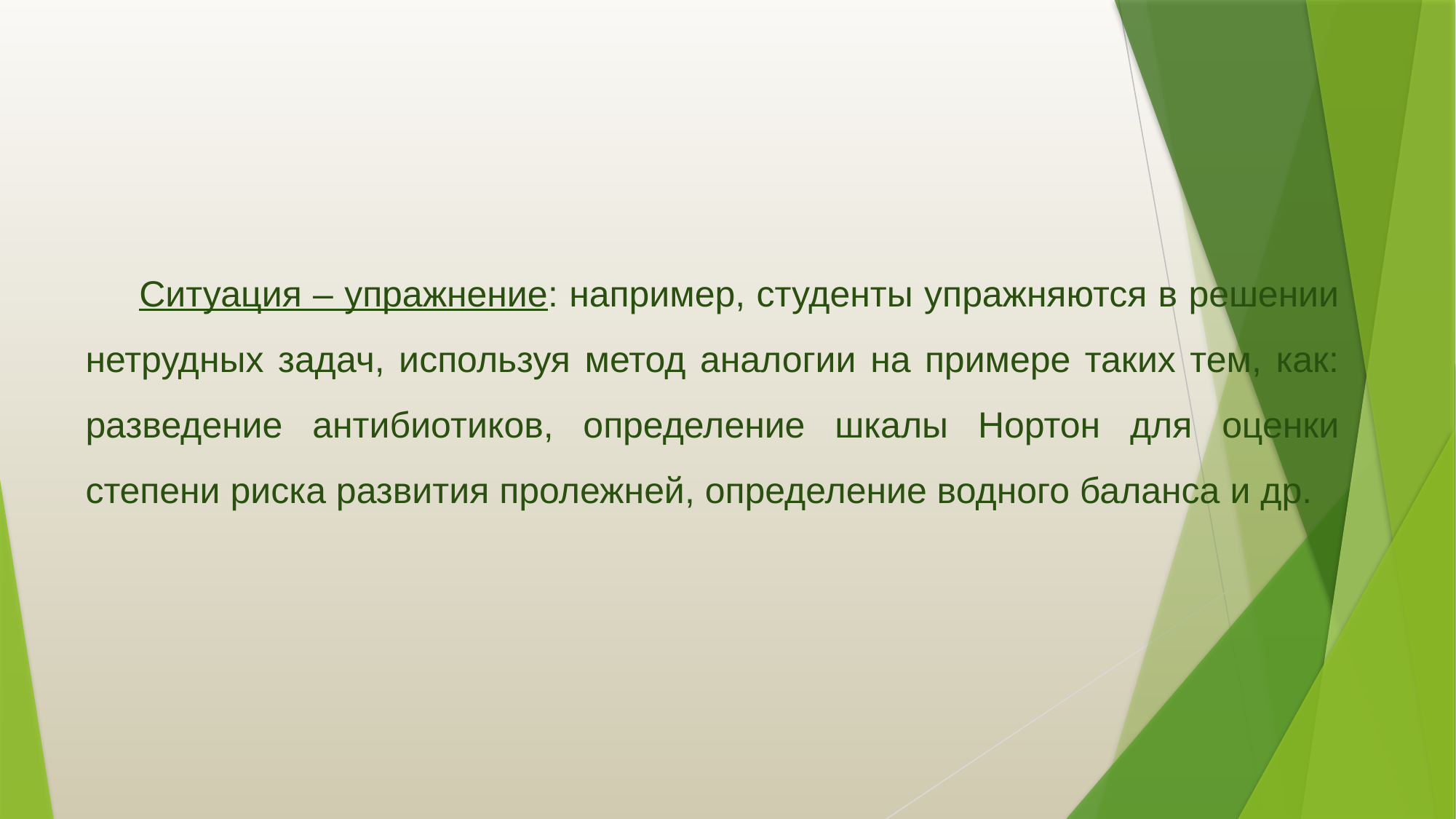

Ситуация – упражнение: например, студенты упражняются в решении нетрудных задач, используя метод аналогии на примере таких тем, как: разведение антибиотиков, определение шкалы Нортон для оценки степени риска развития пролежней, определение водного баланса и др.